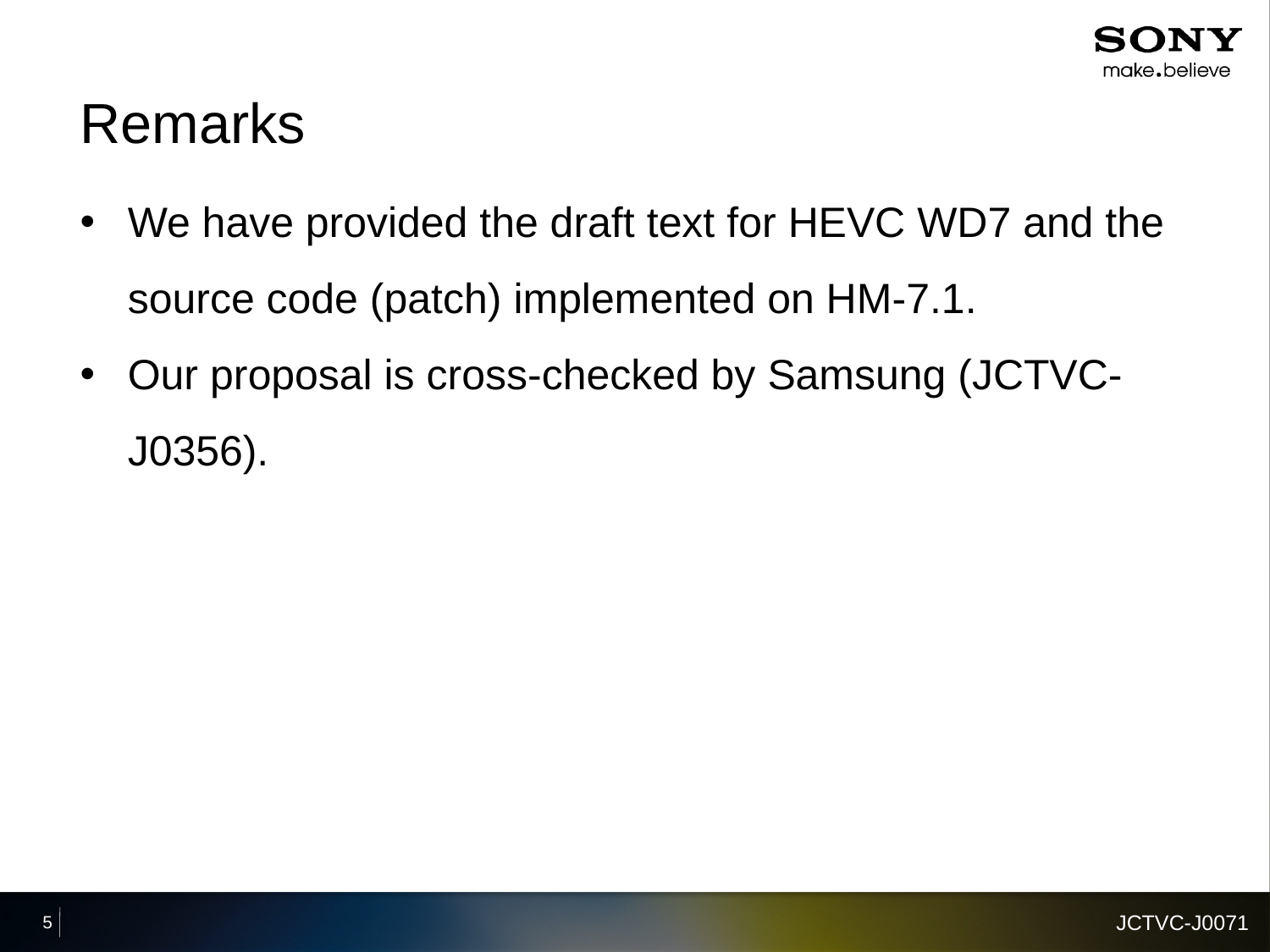

# Remarks
We have provided the draft text for HEVC WD7 and the source code (patch) implemented on HM-7.1.
Our proposal is cross-checked by Samsung (JCTVC-J0356).

JCTVC-J0071
5